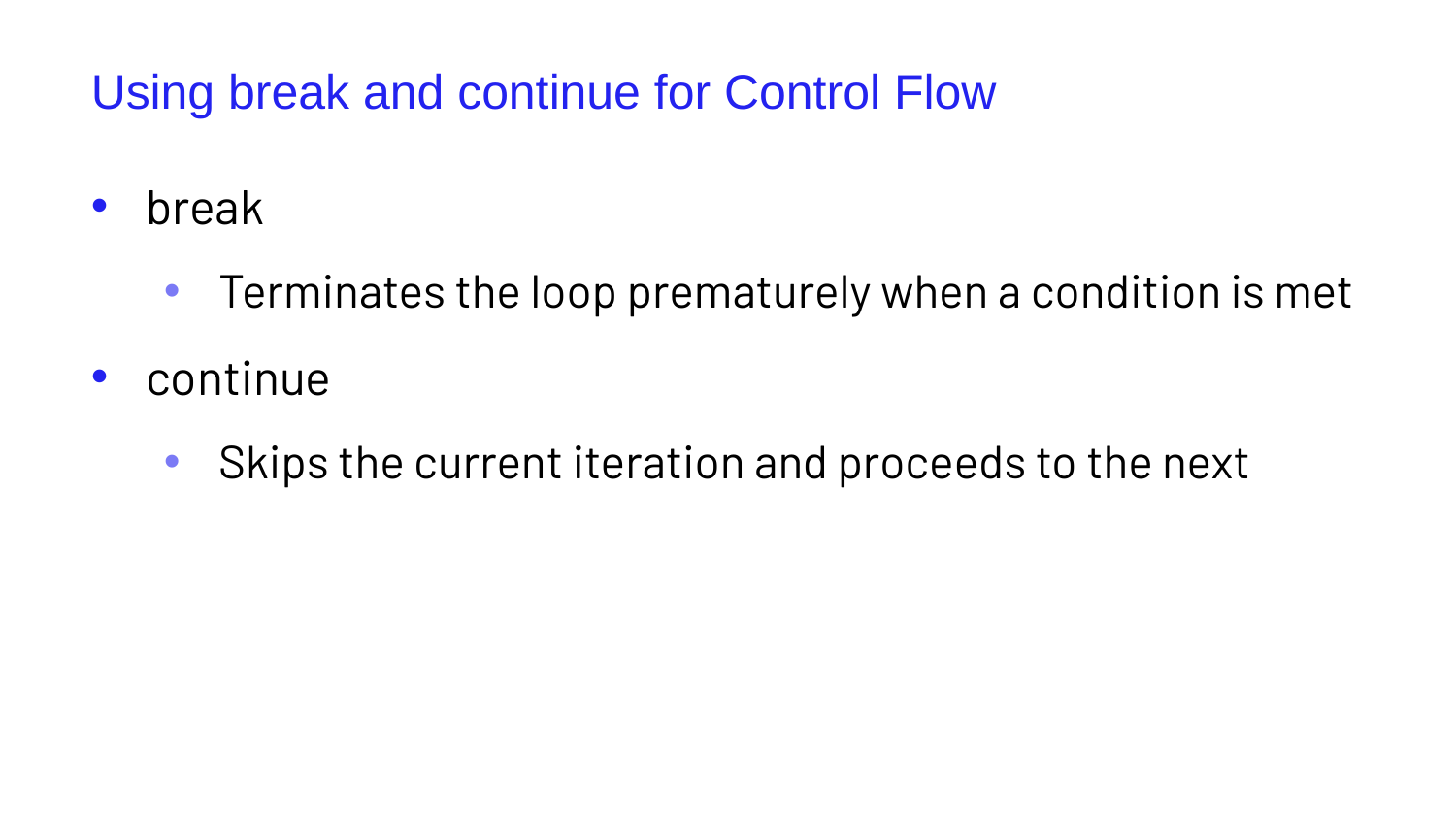

Using break and continue for Control Flow
break
Terminates the loop prematurely when a condition is met
continue
Skips the current iteration and proceeds to the next